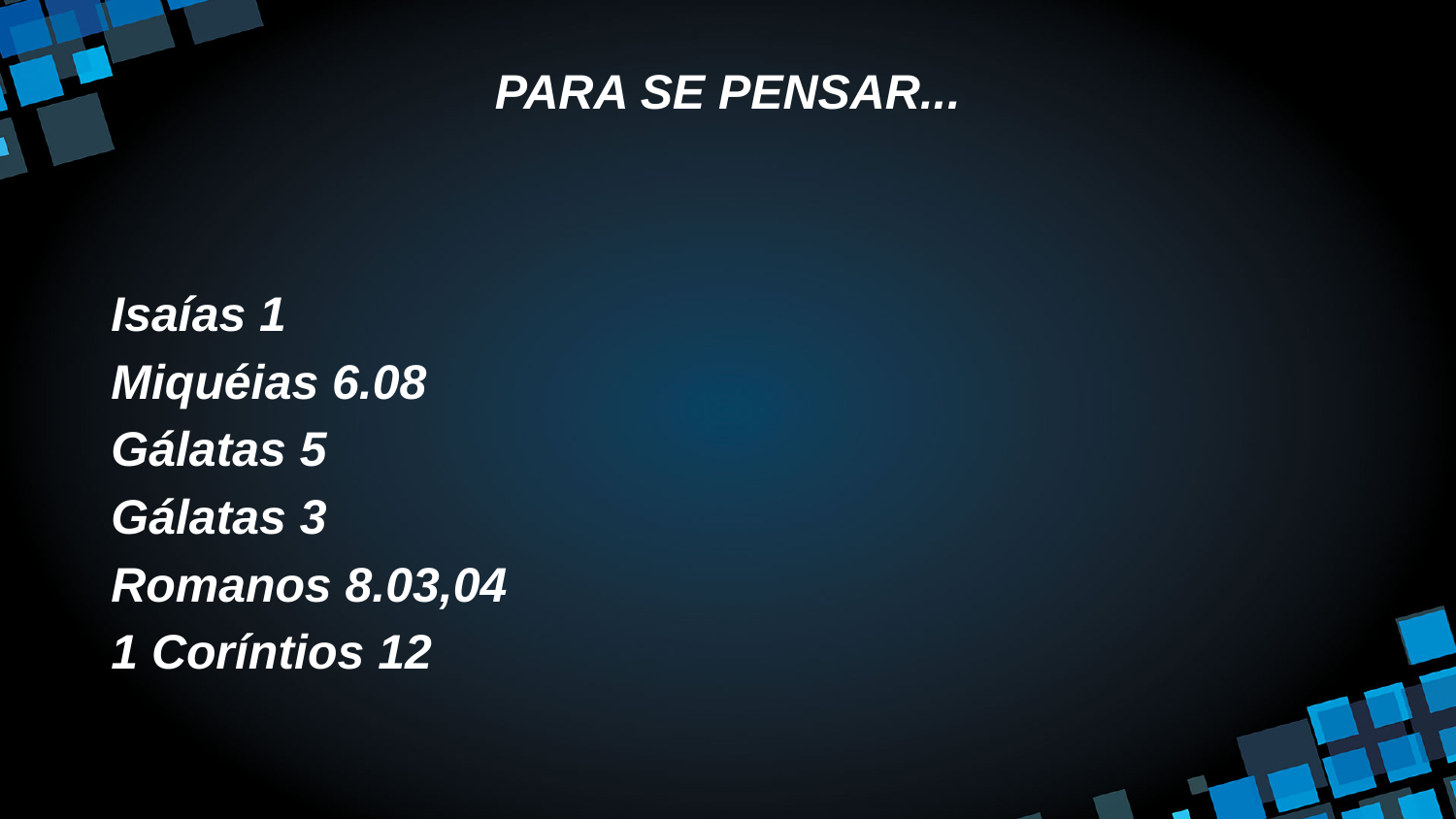

# PARA SE PENSAR...

Isaías 1
Miquéias 6.08
Gálatas 5
Gálatas 3
Romanos 8.03,04
1 Coríntios 12